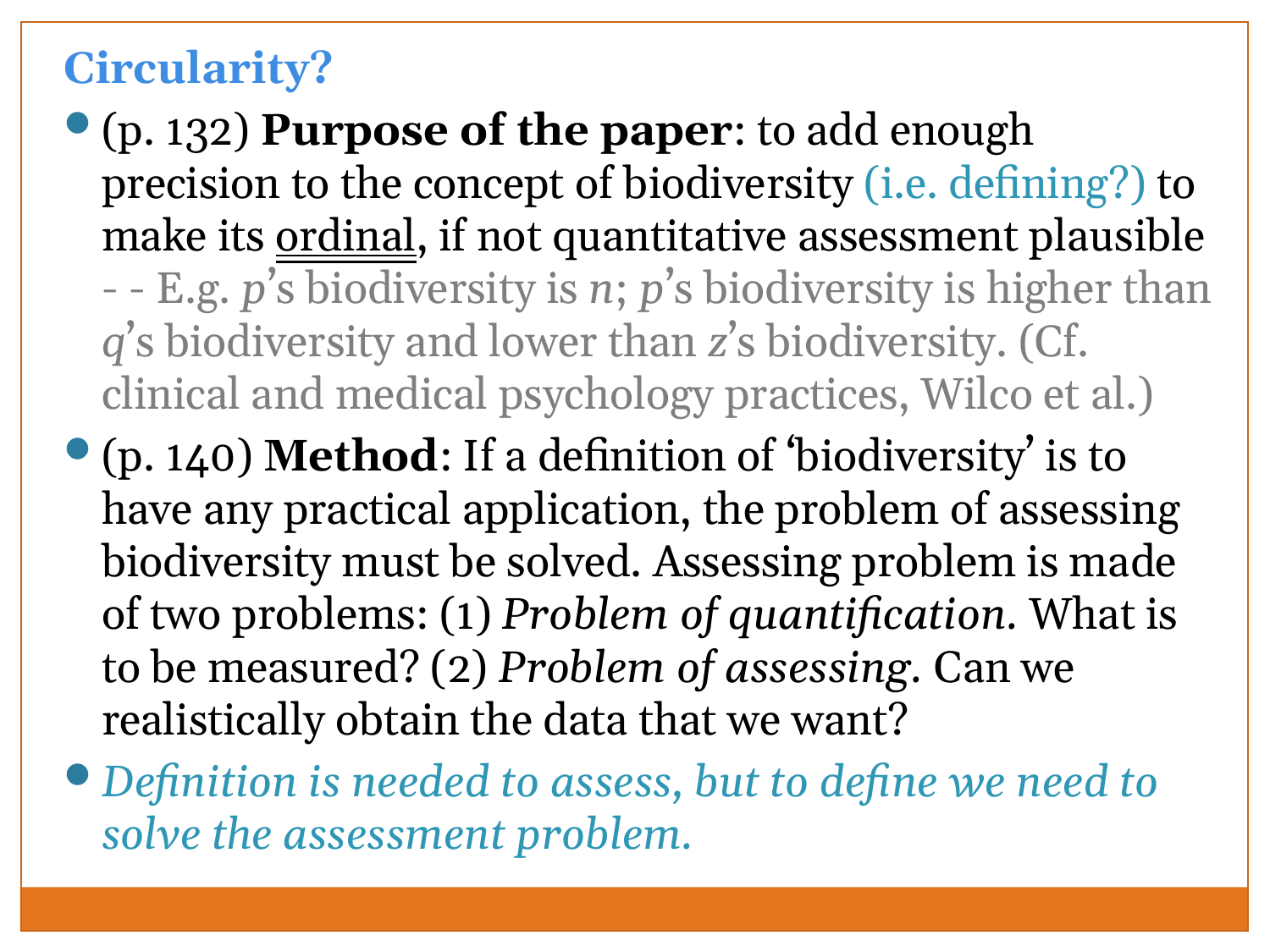

Circularity?
(p. 132) Purpose of the paper: to add enough precision to the concept of biodiversity (i.e. defining?) to make its ordinal, if not quantitative assessment plausible - - E.g. p’s biodiversity is n; p’s biodiversity is higher than q’s biodiversity and lower than z’s biodiversity. (Cf. clinical and medical psychology practices, Wilco et al.)
(p. 140) Method: If a definition of ‘biodiversity’ is to have any practical application, the problem of assessing biodiversity must be solved. Assessing problem is made of two problems: (1) Problem of quantification. What is to be measured? (2) Problem of assessing. Can we realistically obtain the data that we want?
Definition is needed to assess, but to define we need to solve the assessment problem.